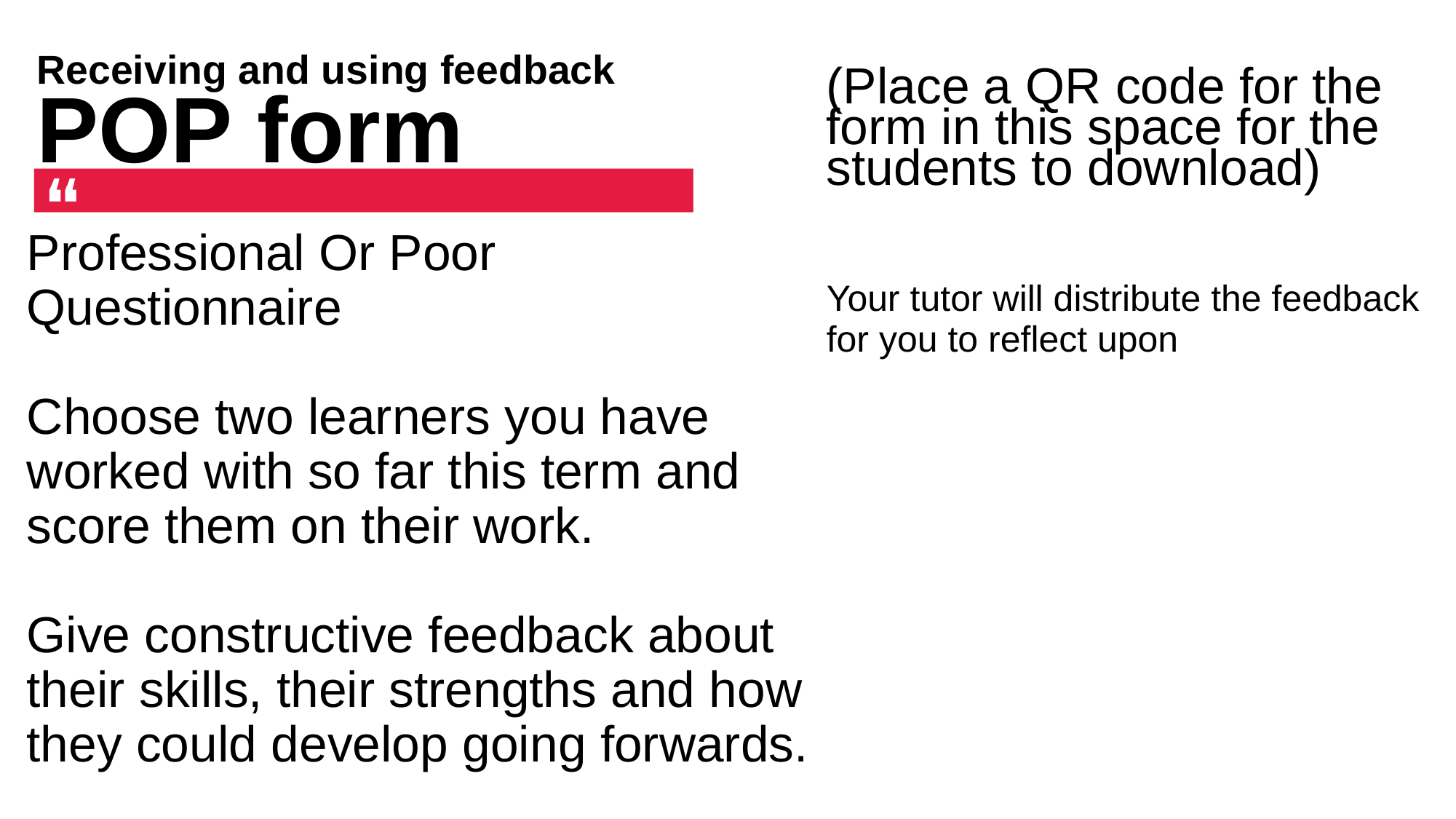

Receiving and using feedback
(Place a QR code for the form in this space for the students to download)

Your tutor will distribute the feedback for you to reflect upon

# POP form
Professional Or Poor Questionnaire

Choose two learners you have worked with so far this term and score them on their work.

Give constructive feedback about their skills, their strengths and how they could develop going forwards.